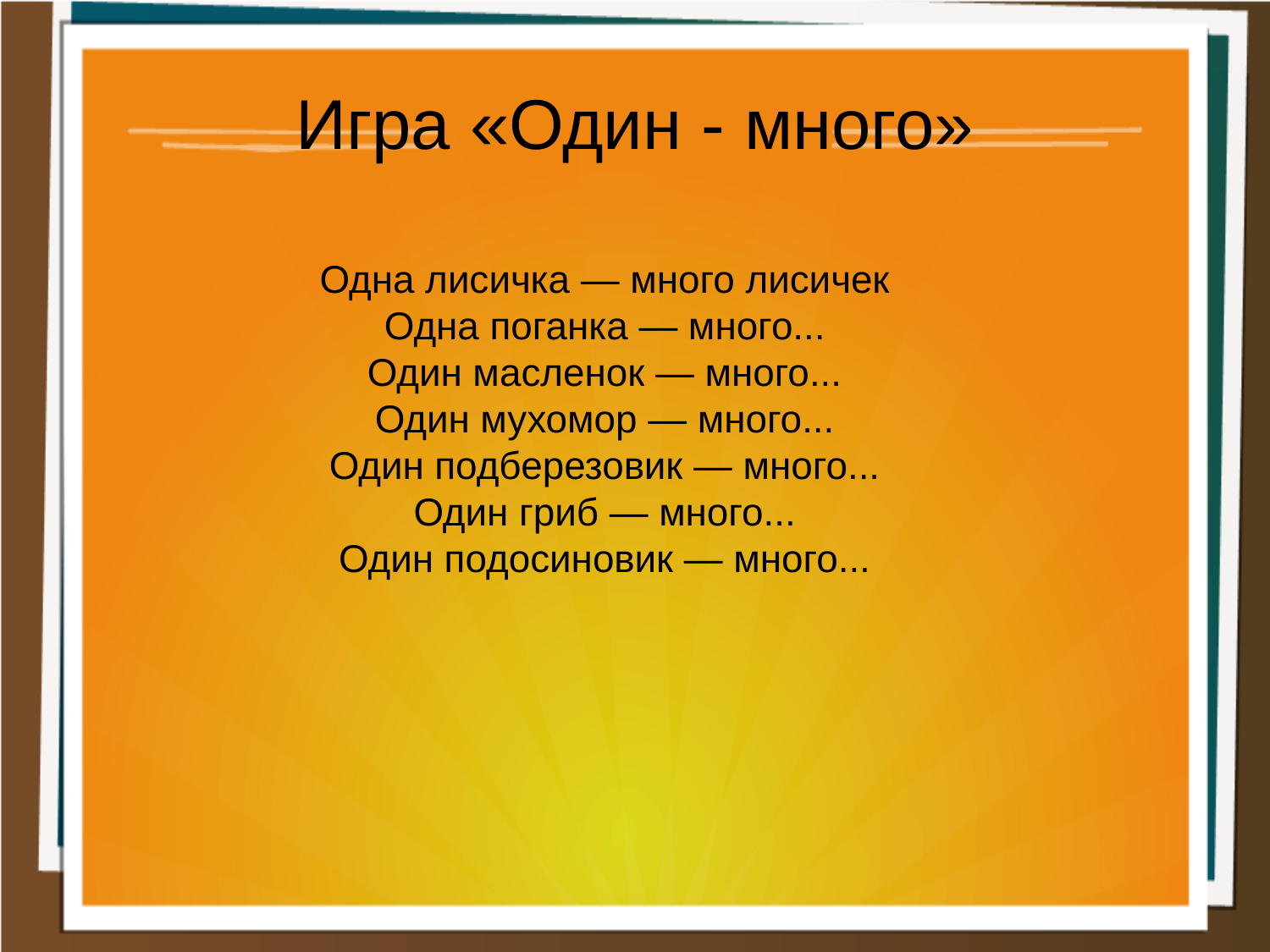

Игра «Один - много»

Одна лисичка — много лисичек
Одна поганка — много...
Один масленок — много...
Один мухомор — много...
Один подберезовик — много...
Один гриб — много...
Один подосиновик — много...
 .